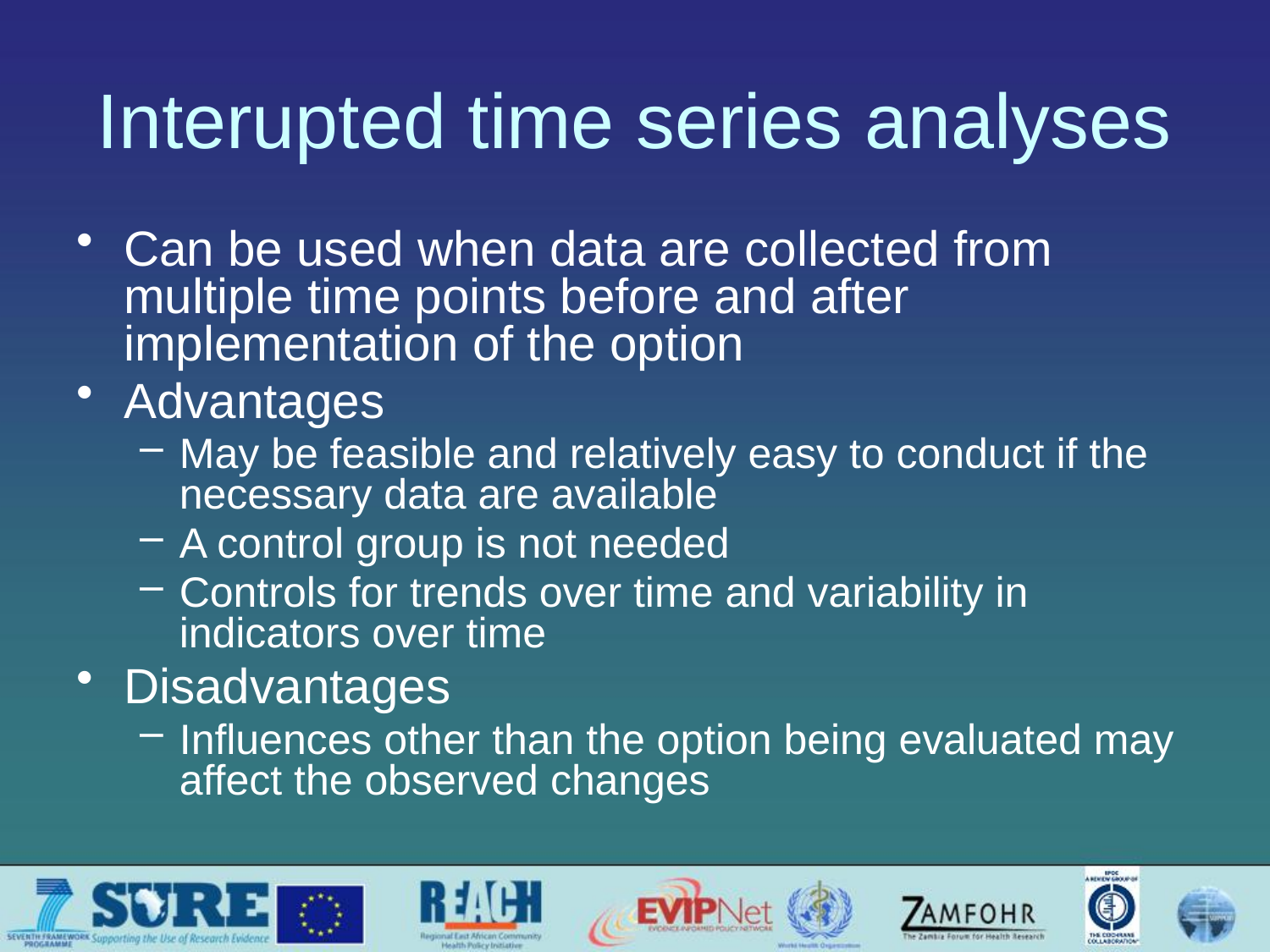

# Interupted time series analyses
Can be used when data are collected from multiple time points before and after implementation of the option
Advantages
May be feasible and relatively easy to conduct if the necessary data are available
A control group is not needed
Controls for trends over time and variability in indicators over time
Disadvantages
Influences other than the option being evaluated may affect the observed changes